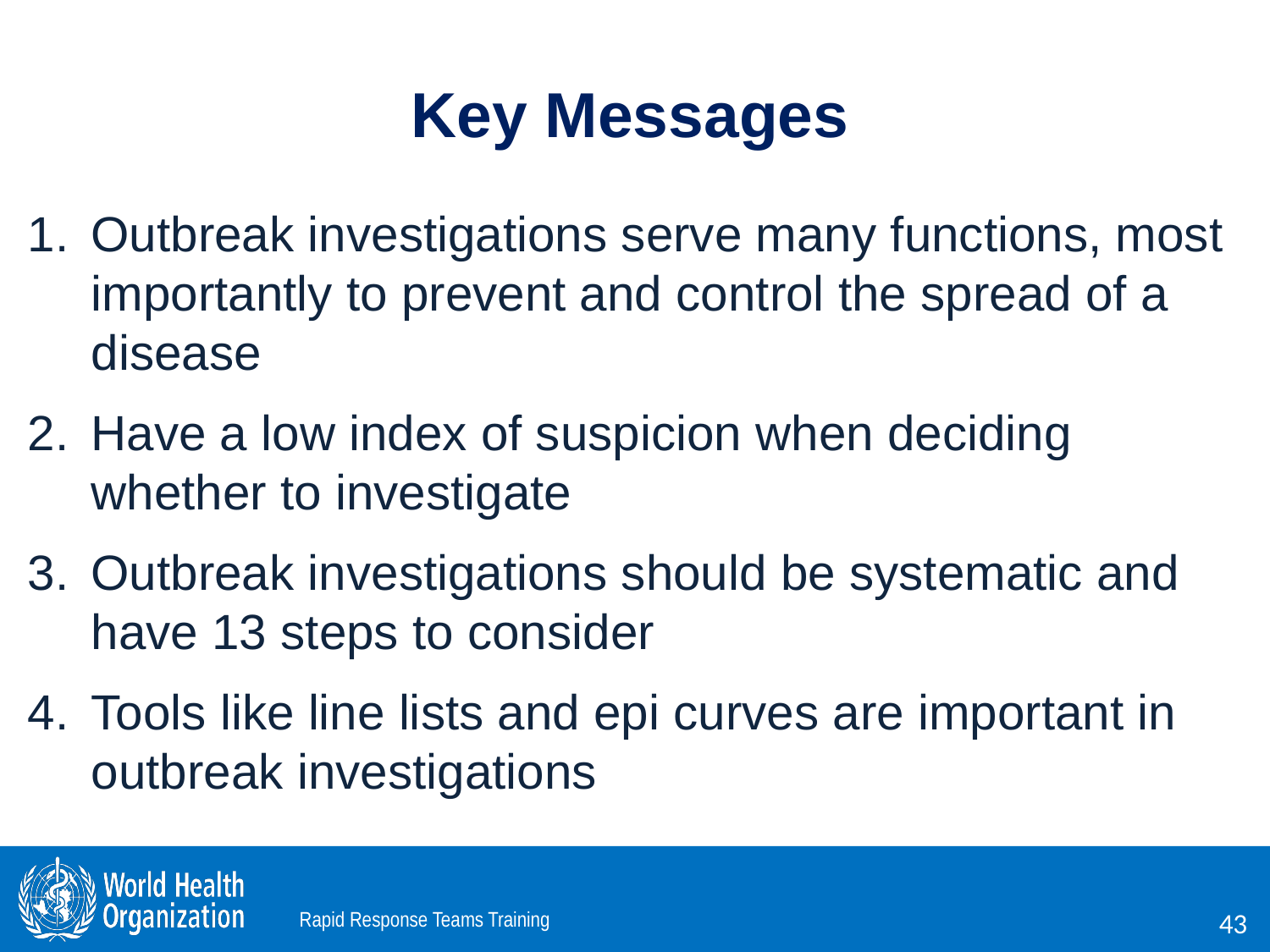

# Key Messages
Outbreak investigations serve many functions, most importantly to prevent and control the spread of a disease
Have a low index of suspicion when deciding whether to investigate
Outbreak investigations should be systematic and have 13 steps to consider
Tools like line lists and epi curves are important in outbreak investigations